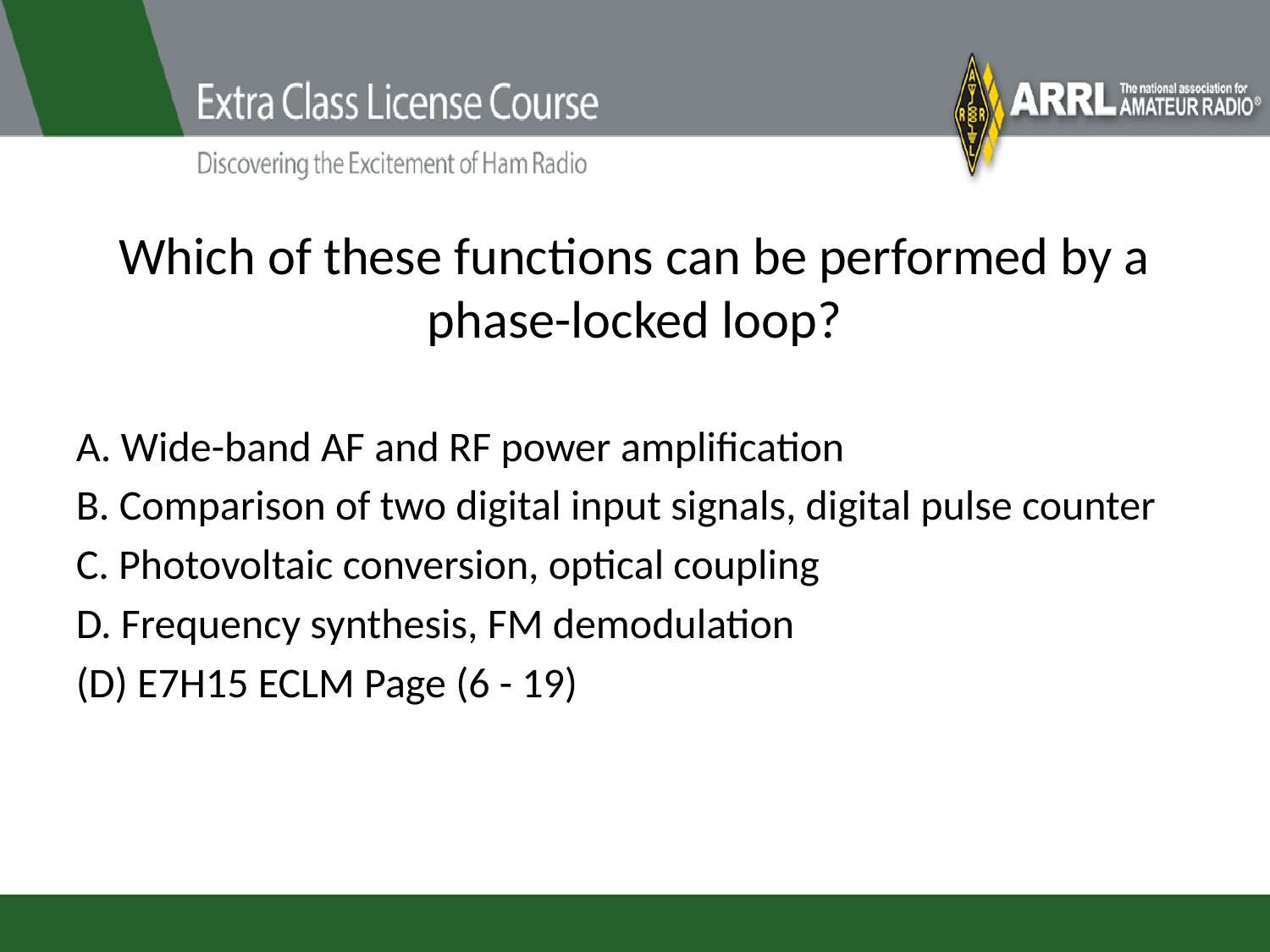

# Which of these functions can be performed by a phase-locked loop?
A. Wide-band AF and RF power amplification
B. Comparison of two digital input signals, digital pulse counter
C. Photovoltaic conversion, optical coupling
D. Frequency synthesis, FM demodulation
(D) E7H15 ECLM Page (6 - 19)